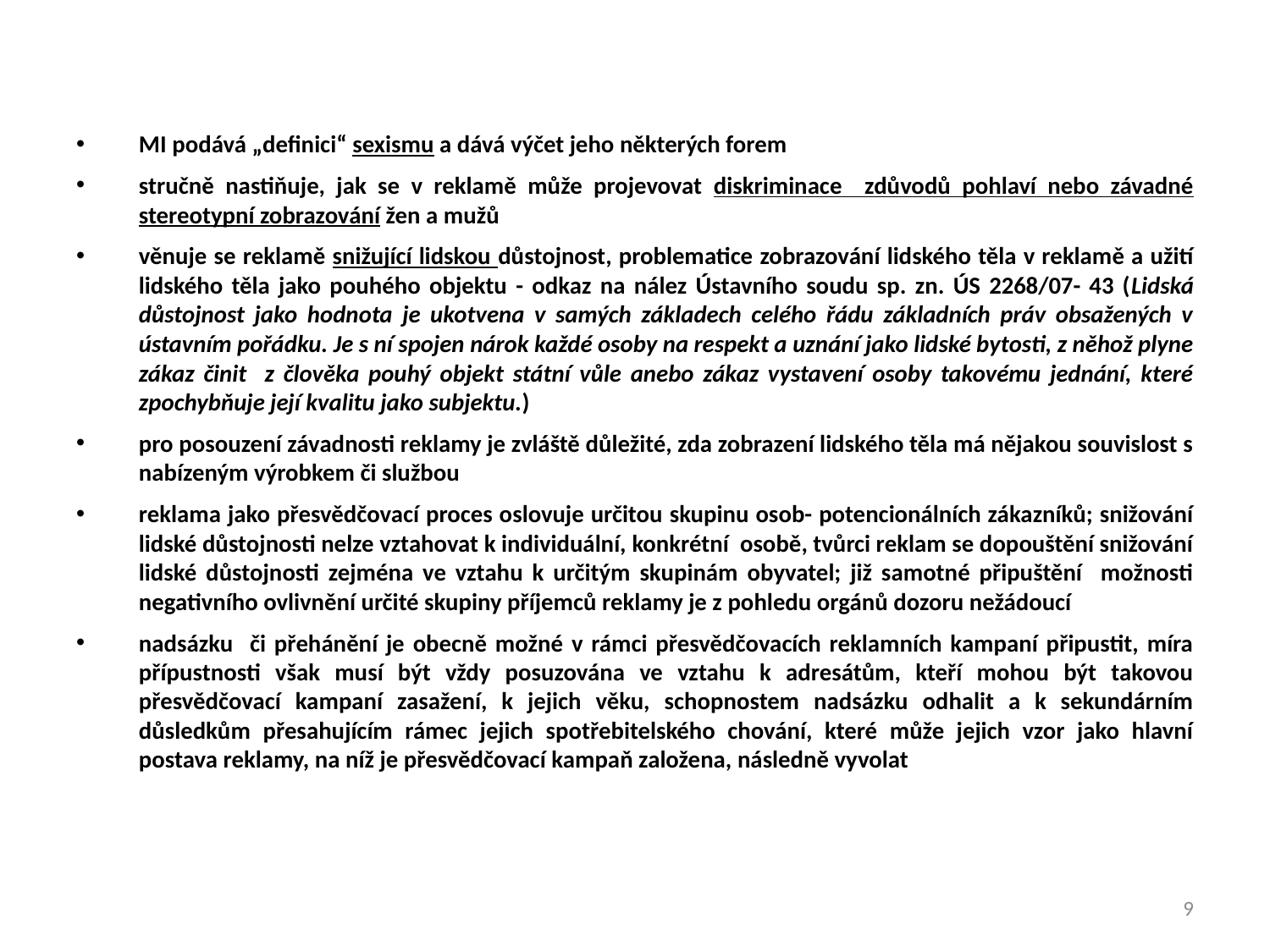

#

MI podává „definici“ sexismu a dává výčet jeho některých forem
stručně nastiňuje, jak se v reklamě může projevovat diskriminace  zdůvodů pohlaví nebo závadné stereotypní zobrazování žen a mužů
věnuje se reklamě snižující lidskou důstojnost, problematice zobrazování lidského těla v reklamě a užití lidského těla jako pouhého objektu - odkaz na nález Ústavního soudu sp. zn. ÚS 2268/07- 43 (Lidská důstojnost jako hodnota je ukotvena v samých základech celého řádu základních práv obsažených v ústavním pořádku. Je s ní spojen nárok každé osoby na respekt a uznání jako lidské bytosti, z něhož plyne zákaz činit  z člověka pouhý objekt státní vůle anebo zákaz vystavení osoby takovému jednání, které zpochybňuje její kvalitu jako subjektu.)
pro posouzení závadnosti reklamy je zvláště důležité, zda zobrazení lidského těla má nějakou souvislost s nabízeným výrobkem či službou
reklama jako přesvědčovací proces oslovuje určitou skupinu osob- potencionálních zákazníků; snižování lidské důstojnosti nelze vztahovat k individuální, konkrétní  osobě, tvůrci reklam se dopouštění snižování lidské důstojnosti zejména ve vztahu k určitým skupinám obyvatel; již samotné připuštění  možnosti negativního ovlivnění určité skupiny příjemců reklamy je z pohledu orgánů dozoru nežádoucí
nadsázku  či přehánění je obecně možné v rámci přesvědčovacích reklamních kampaní připustit, míra přípustnosti však musí být vždy posuzována ve vztahu k adresátům, kteří mohou být takovou přesvědčovací kampaní zasažení, k jejich věku, schopnostem nadsázku odhalit a k sekundárním důsledkům přesahujícím rámec jejich spotřebitelského chování, které může jejich vzor jako hlavní postava reklamy, na níž je přesvědčovací kampaň založena, následně vyvolat

9